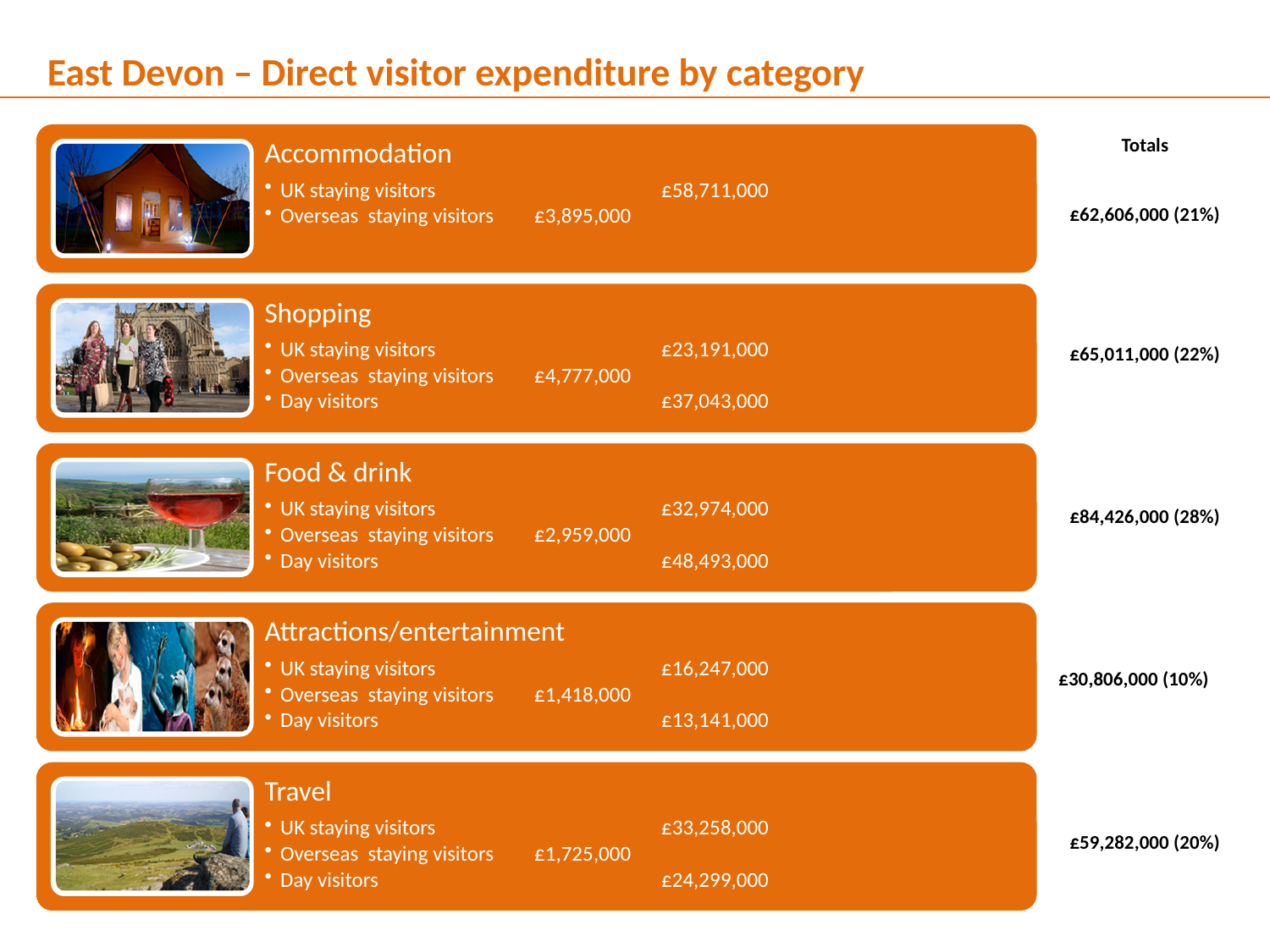

East Devon – Direct visitor expenditure by category

Accommodation
UK staying visitors 		£58,711,000
Overseas  staying visitors	£3,895,000
Shopping
UK staying visitors 		£23,191,000
Overseas  staying visitors	£4,777,000
Day visitors			£37,043,000
Food & drink
UK staying visitors 		£32,974,000
Overseas  staying visitors	£2,959,000
Day visitors			£48,493,000
Attractions/entertainment
UK staying visitors 		£16,247,000
Overseas  staying visitors	£1,418,000
Day visitors			£13,141,000
Travel
UK staying visitors 		£33,258,000
Overseas  staying visitors	£1,725,000
Day visitors			£24,299,000
Totals

£62,606,000 (21%)

£65,011,000 (22%)

£84,426,000 (28%)

£30,806,000 (10%)

£59,282,000 (20%)

6